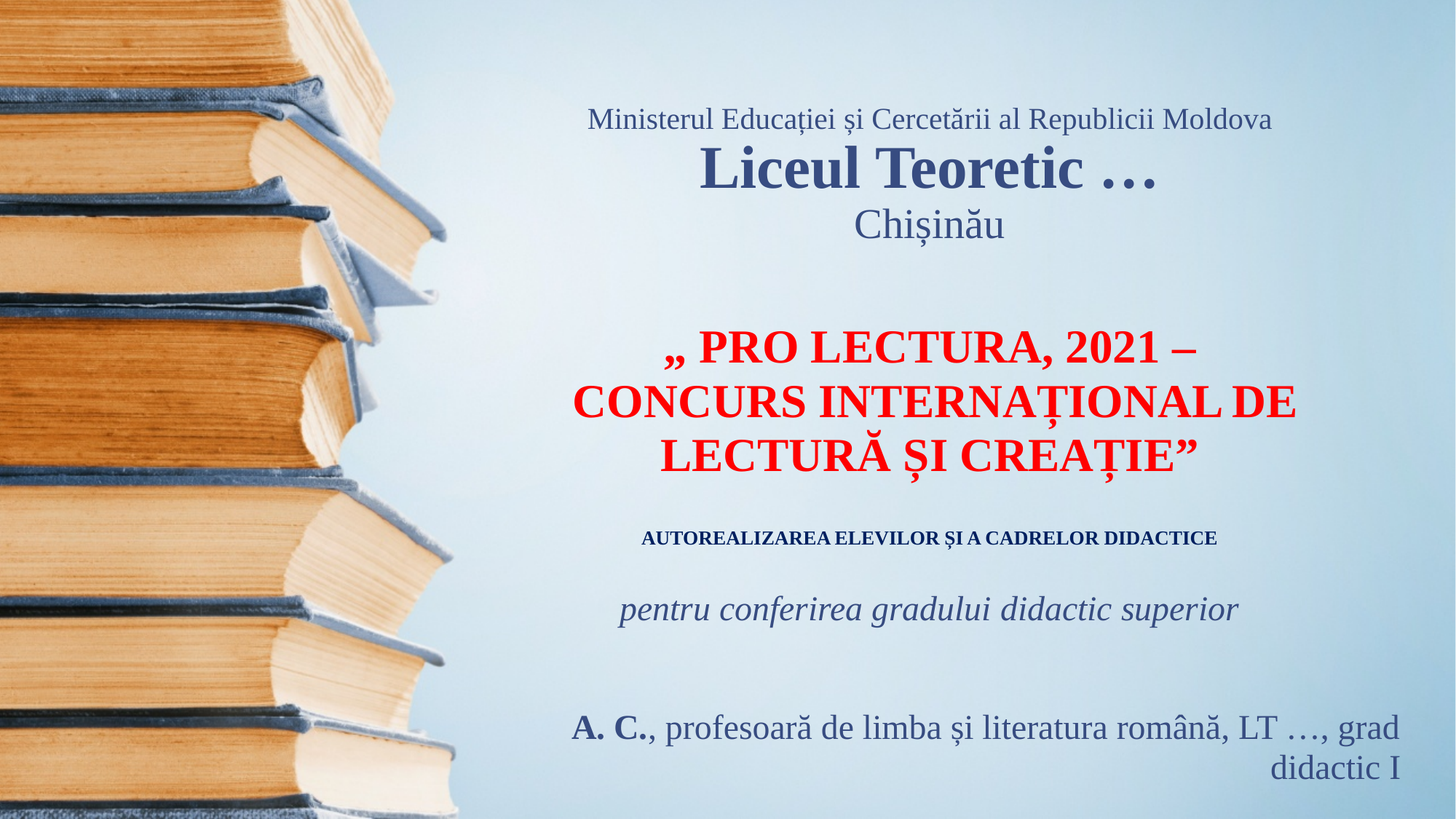

# Ministerul Educației și Cercetării al Republicii Moldova Liceul Teoretic … Chișinău

„ PRO LECTURA, 2021 –
 CONCURS INTERNAȚIONAL DE LECTURĂ ȘI CREAȚIE”

AUTOREALIZAREA ELEVILOR ȘI A CADRELOR DIDACTICE

pentru conferirea gradului didactic superior

		A. C., profesoară de limba și literatura română, LT …, grad didactic I